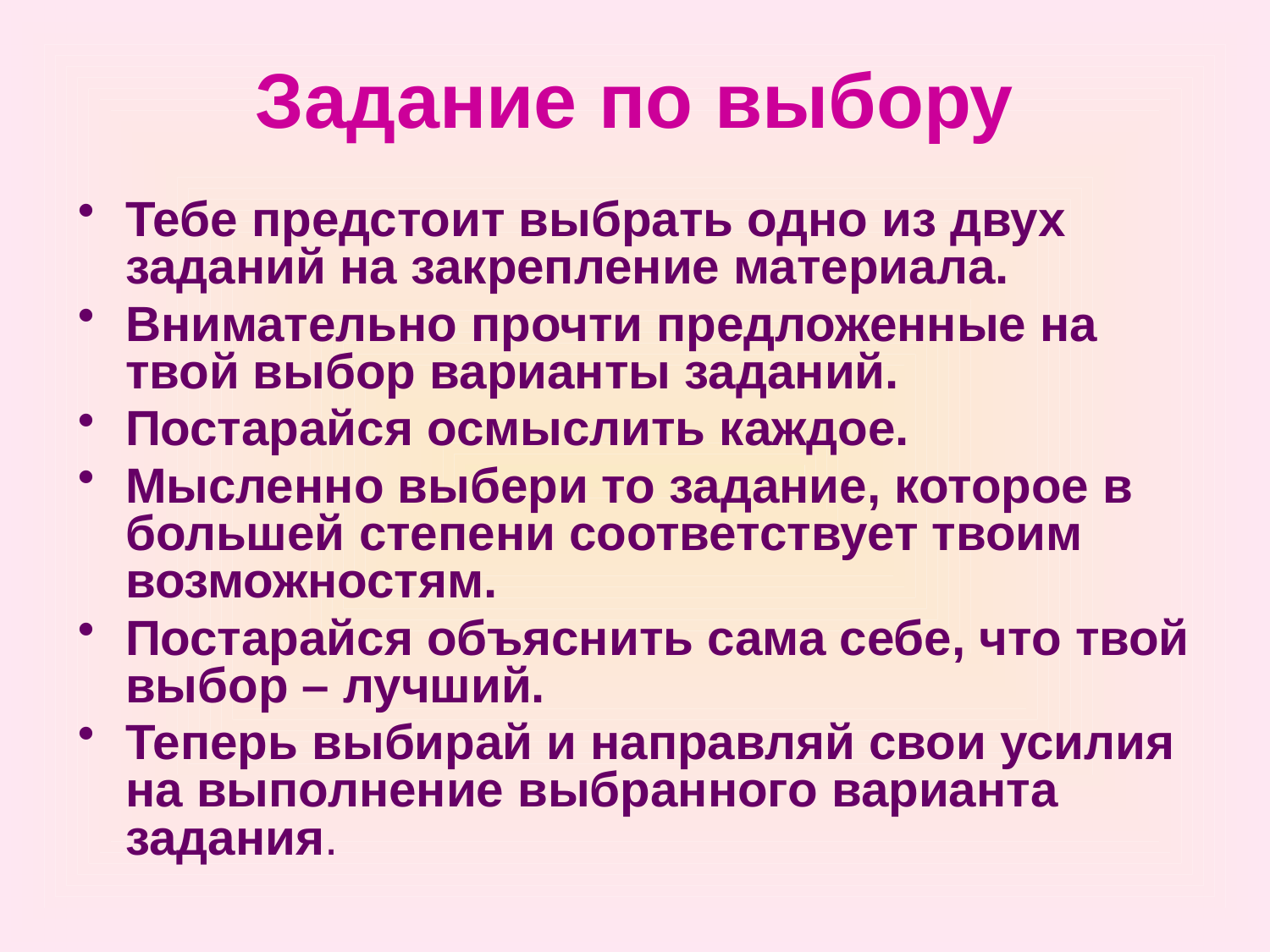

# Задание по выбору
Тебе предстоит выбрать одно из двух заданий на закрепление материала.
Внимательно прочти предложенные на твой выбор варианты заданий.
Постарайся осмыслить каждое.
Мысленно выбери то задание, которое в большей степени соответствует твоим возможностям.
Постарайся объяснить сама себе, что твой выбор – лучший.
Теперь выбирай и направляй свои усилия на выполнение выбранного варианта задания.